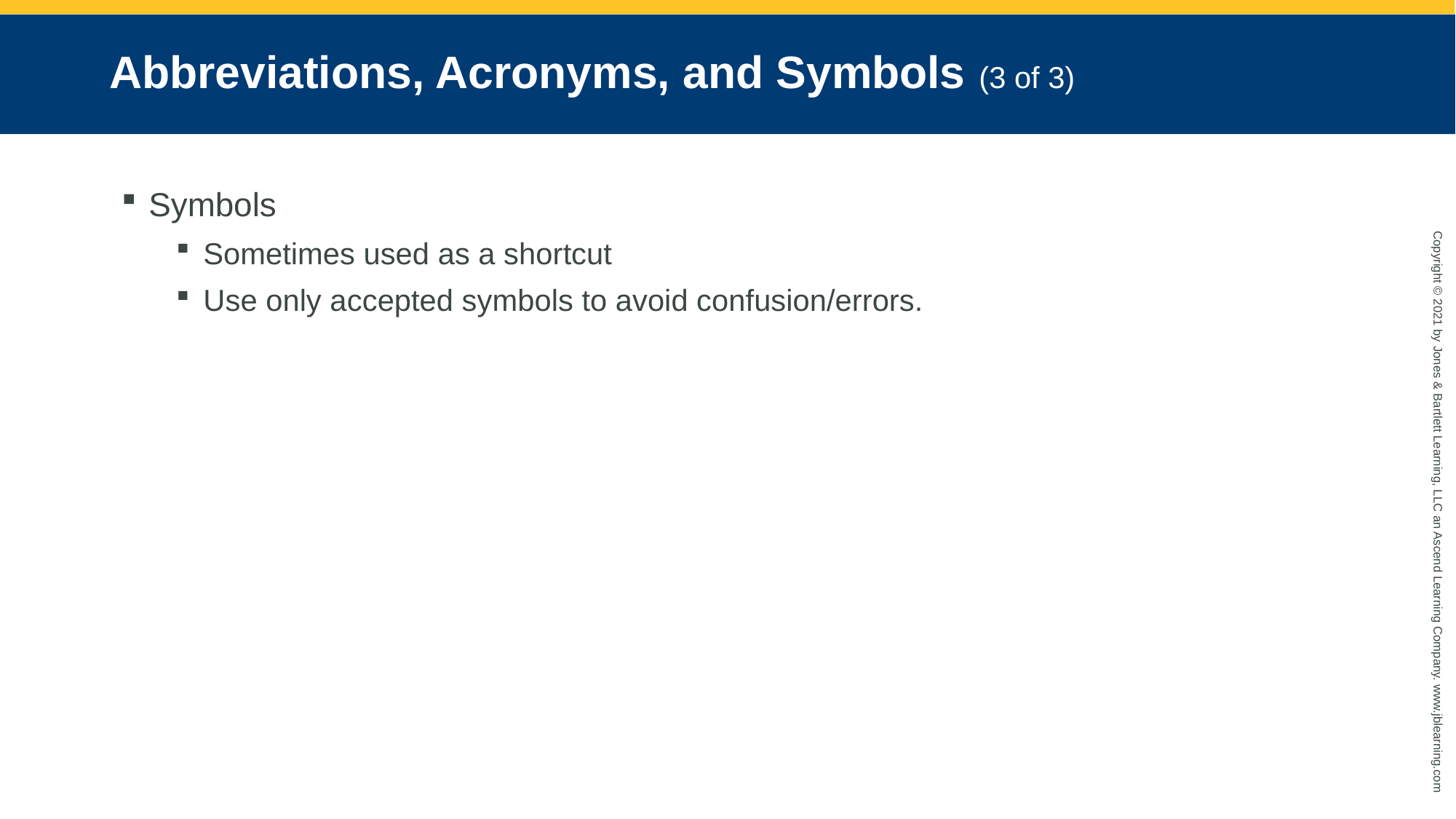

# Abbreviations, Acronyms, and Symbols (3 of 3)
Symbols
Sometimes used as a shortcut
Use only accepted symbols to avoid confusion/errors.